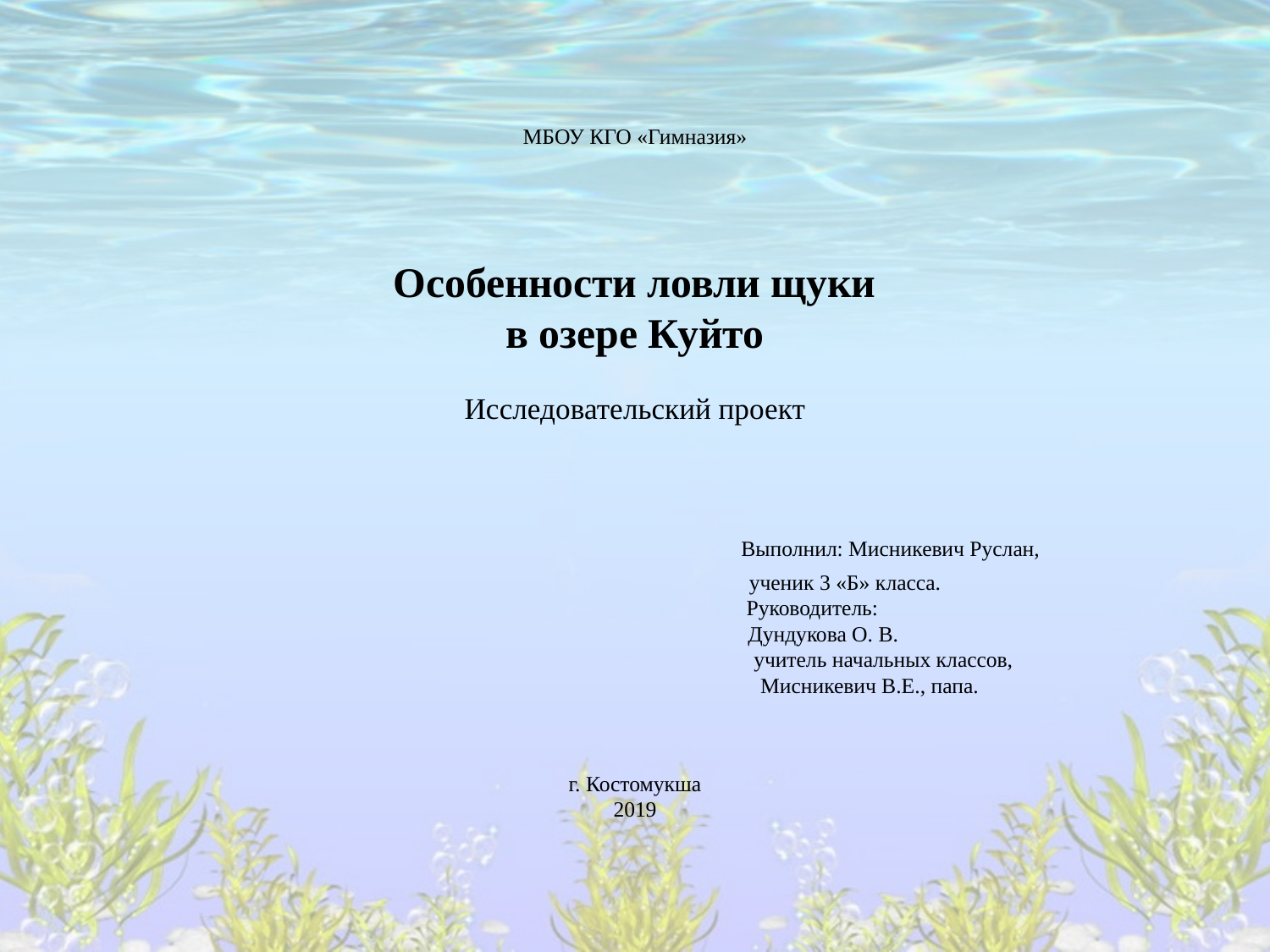

# МБОУ КГО «Гимназия» Особенности ловли щуки в озере Куйто Исследовательский проект Выполнил: Мисникевич Руслан, ученик 3 «Б» класса. Руководитель: Дундукова О. В. учитель начальных классов, Мисникевич В.Е., папа. г. Костомукша 2019